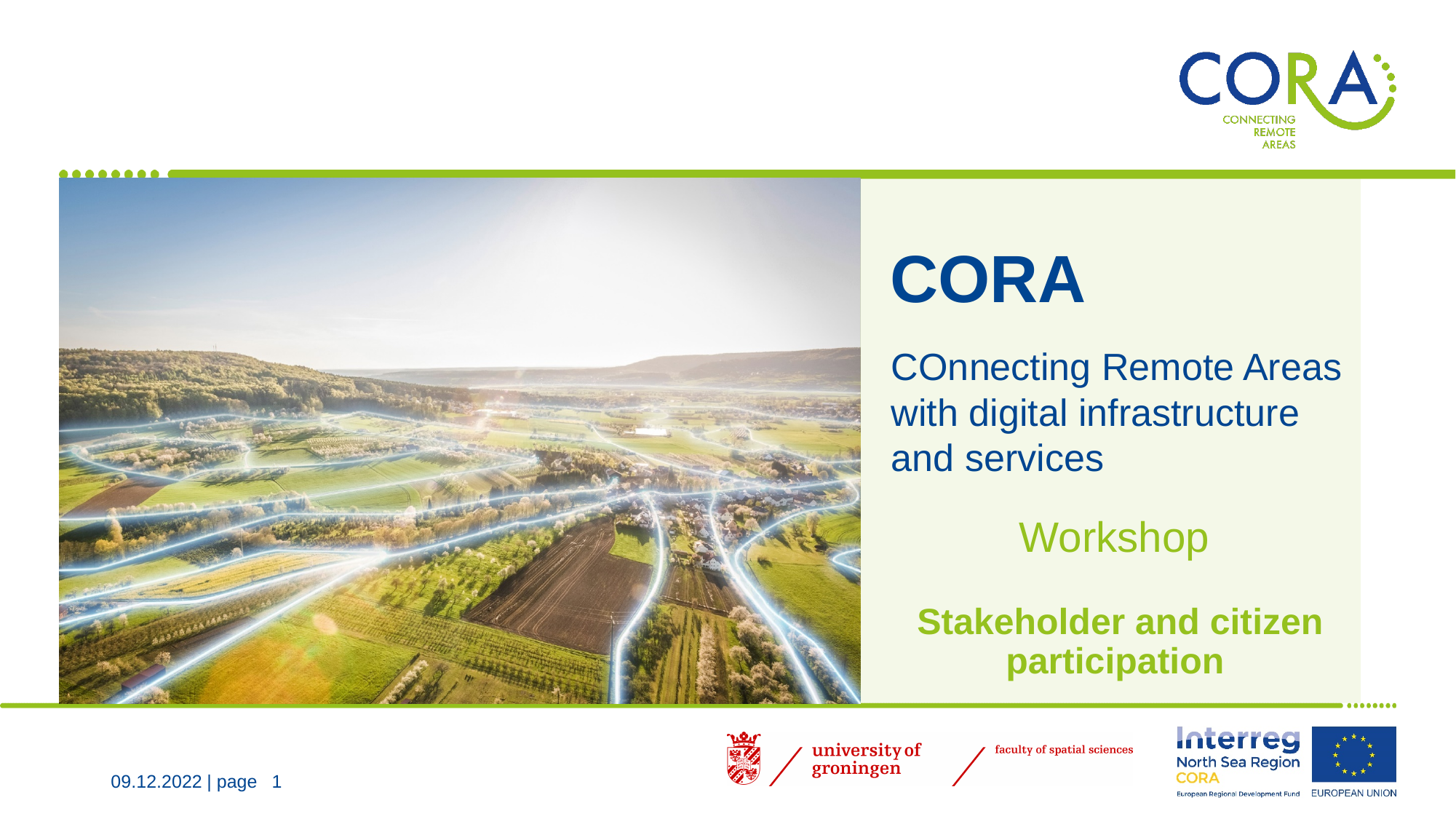

Workshop
Stakeholder and citizen participation
09.12.2022
| page
1